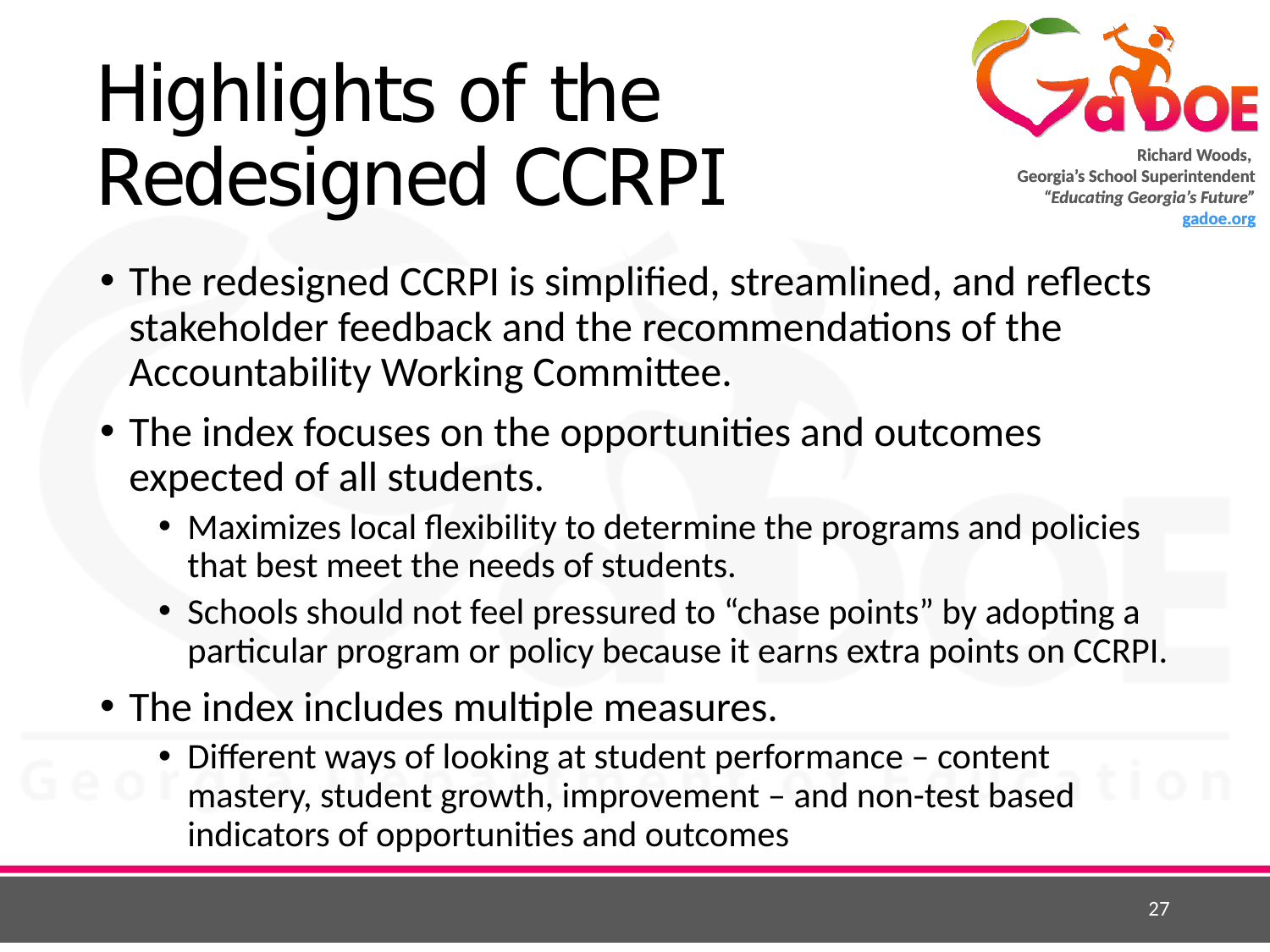

# Highlights of the Redesigned CCRPI
The redesigned CCRPI is simplified, streamlined, and reflects stakeholder feedback and the recommendations of the Accountability Working Committee.
The index focuses on the opportunities and outcomes expected of all students.
Maximizes local flexibility to determine the programs and policies that best meet the needs of students.
Schools should not feel pressured to “chase points” by adopting a particular program or policy because it earns extra points on CCRPI.
The index includes multiple measures.
Different ways of looking at student performance – content mastery, student growth, improvement – and non-test based indicators of opportunities and outcomes
27